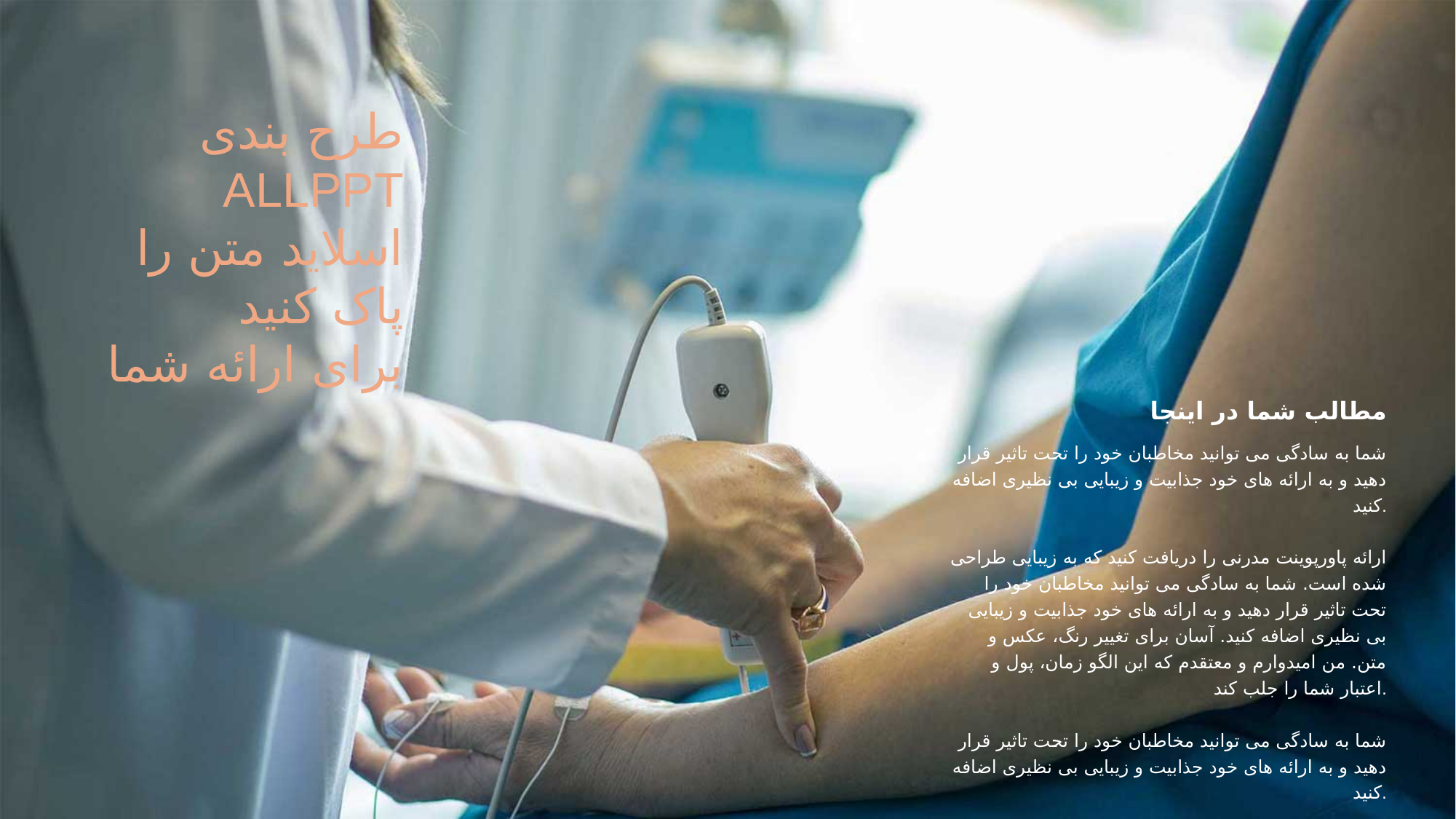

طرح بندی ALLPPT
اسلاید متن را پاک کنید
برای ارائه شما
مطالب شما در اینجا
شما به سادگی می توانید مخاطبان خود را تحت تاثیر قرار دهید و به ارائه های خود جذابیت و زیبایی بی نظیری اضافه کنید.

ارائه پاورپوینت مدرنی را دریافت کنید که به زیبایی طراحی شده است. شما به سادگی می توانید مخاطبان خود را تحت تاثیر قرار دهید و به ارائه های خود جذابیت و زیبایی بی نظیری اضافه کنید. آسان برای تغییر رنگ، عکس و متن. من امیدوارم و معتقدم که این الگو زمان، پول و اعتبار شما را جلب کند.

شما به سادگی می توانید مخاطبان خود را تحت تاثیر قرار دهید و به ارائه های خود جذابیت و زیبایی بی نظیری اضافه کنید.